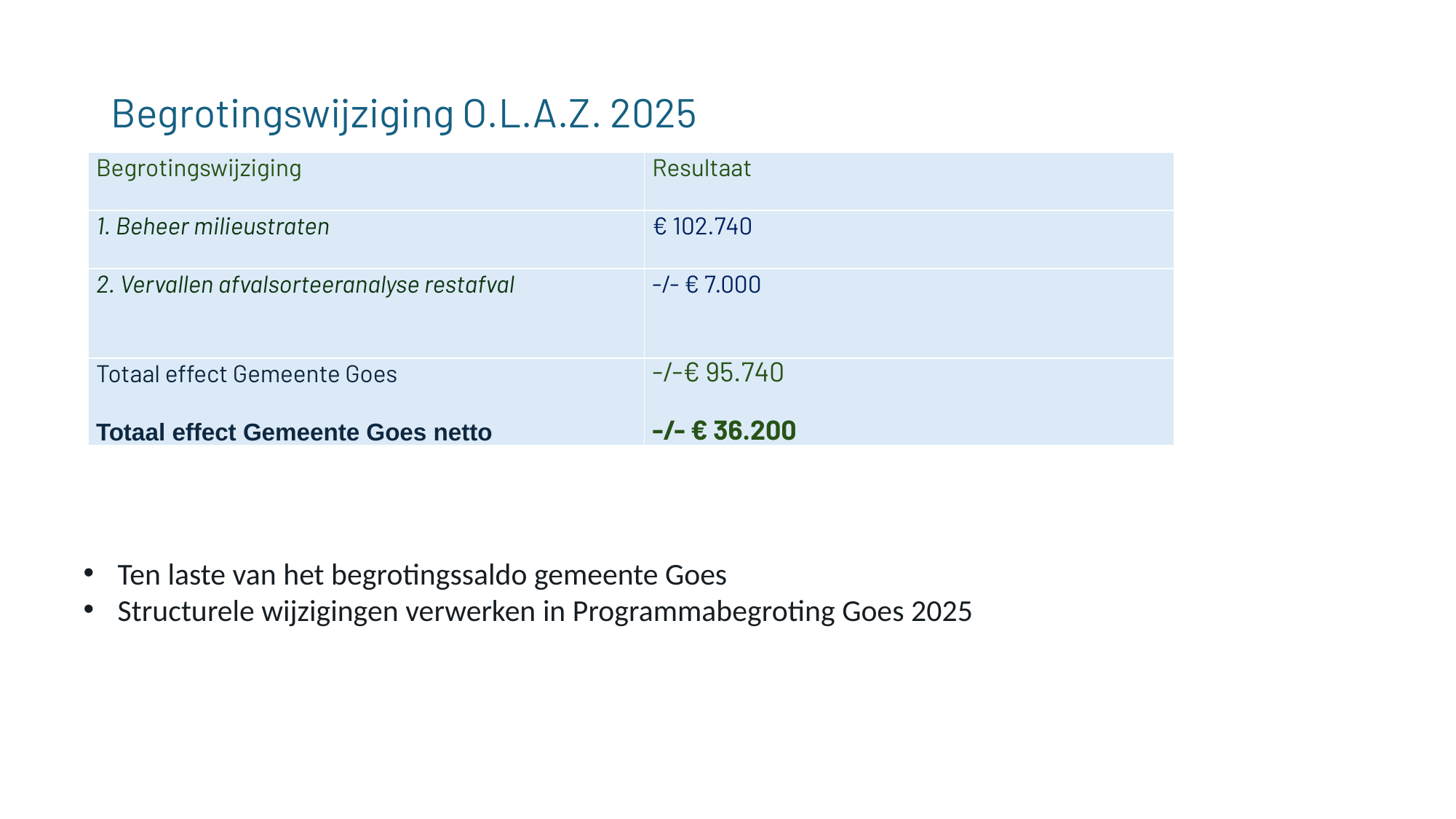

# Begrotingswijziging O.L.A.Z. 2025
| Begrotingswijziging | Resultaat |
| --- | --- |
| 1. Beheer milieustraten | € 102.740 |
| 2. Vervallen afvalsorteeranalyse restafval | -/- € 7.000 |
| Totaal effect Gemeente Goes Totaal effect Gemeente Goes netto | -/-€ 95.740 -/- € 36.200 |
Ten laste van het begrotingssaldo gemeente Goes
Structurele wijzigingen verwerken in Programmabegroting Goes 2025